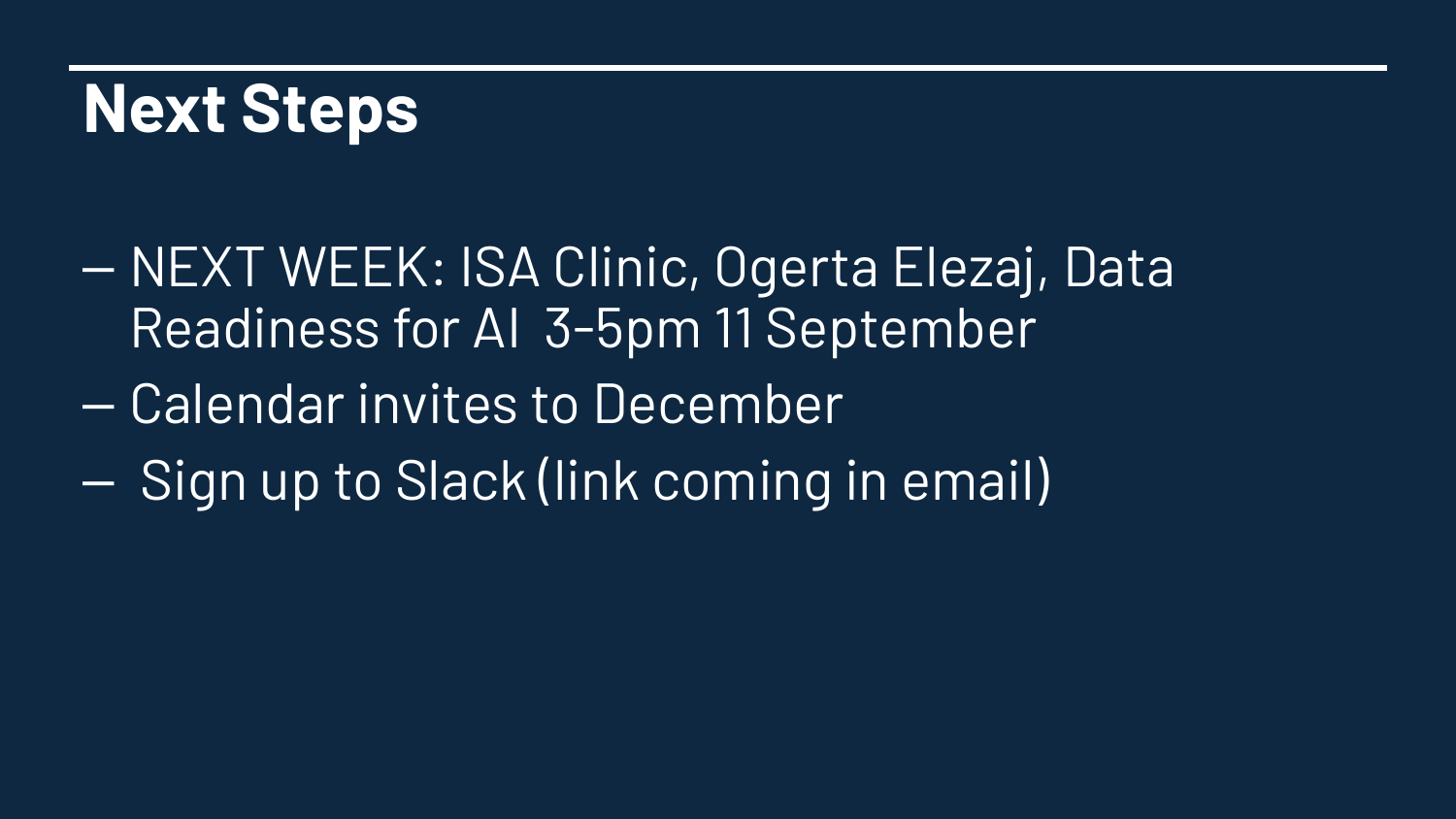

Next Steps
NEXT WEEK: ISA Clinic, Ogerta Elezaj, Data Readiness for AI  3-5pm 11 September
Calendar invites to December
 Sign up to Slack (link coming in email)